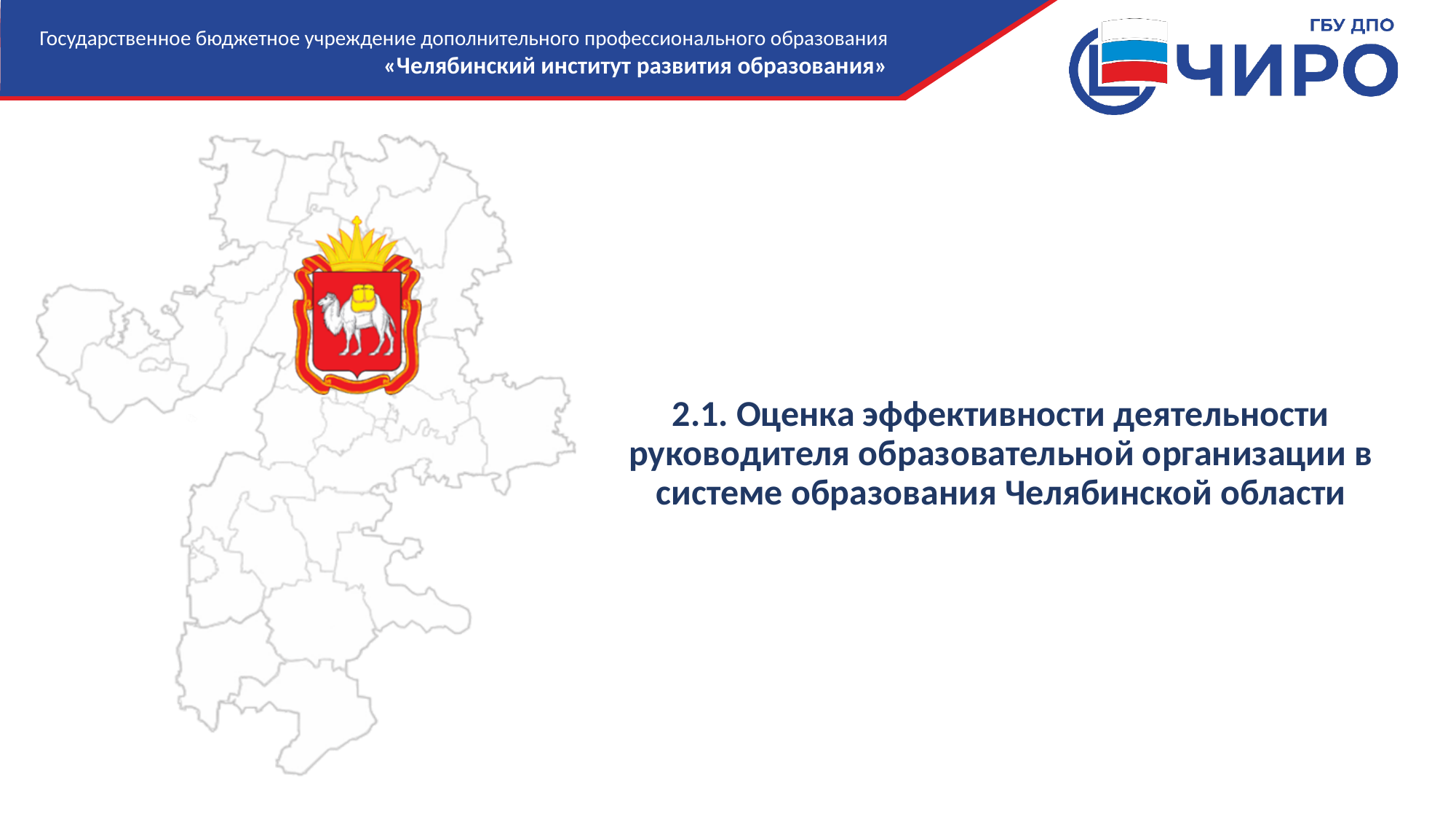

# 2.1. Оценка эффективности деятельности руководителя образовательной организации в системе образования Челябинской области